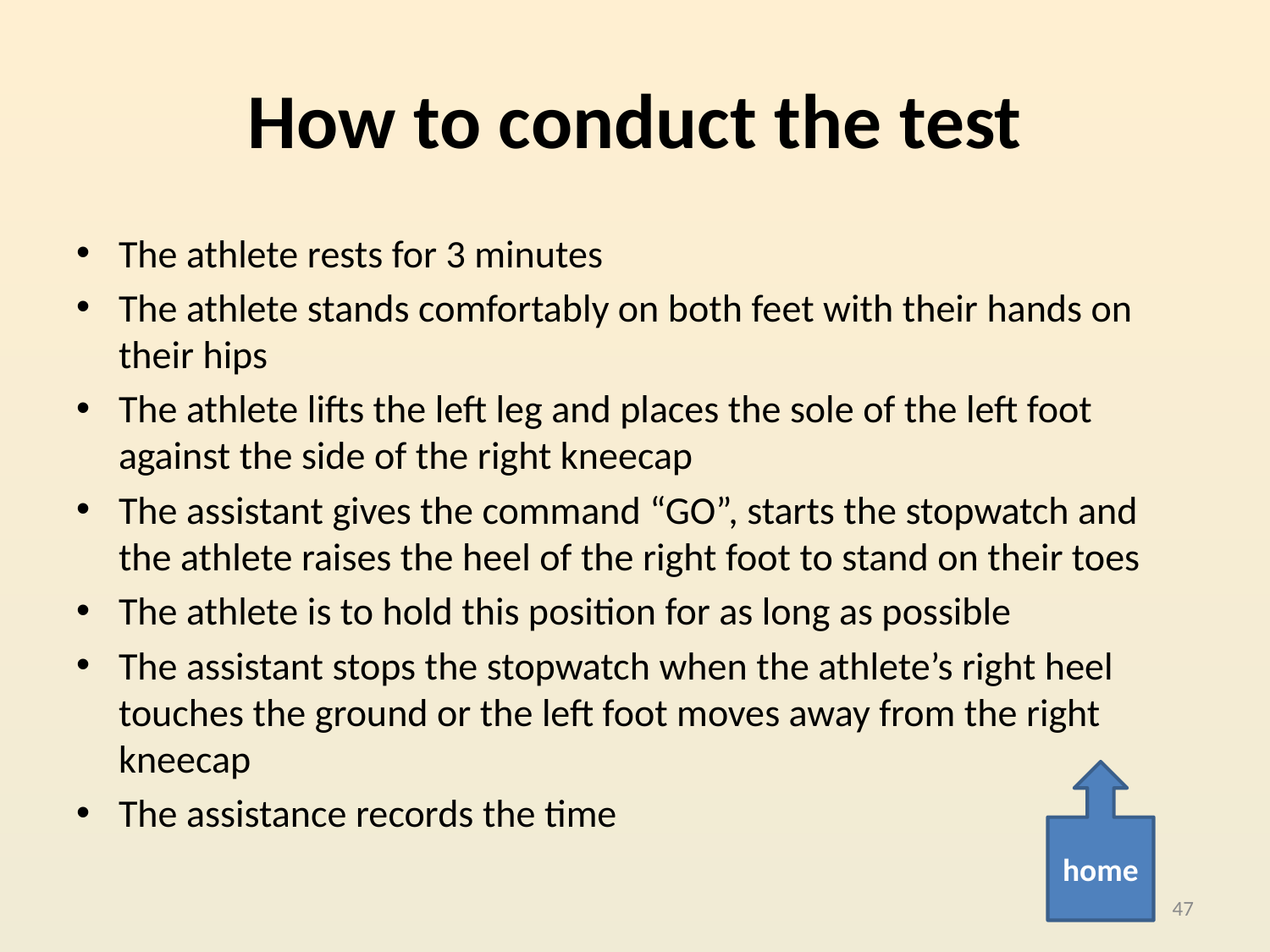

# How to conduct the test
The athlete rests for 3 minutes
The athlete stands comfortably on both feet with their hands on their hips
The athlete lifts the left leg and places the sole of the left foot against the side of the right kneecap
The assistant gives the command “GO”, starts the stopwatch and the athlete raises the heel of the right foot to stand on their toes
The athlete is to hold this position for as long as possible
The assistant stops the stopwatch when the athlete’s right heel touches the ground or the left foot moves away from the right kneecap
The assistance records the time

home
47